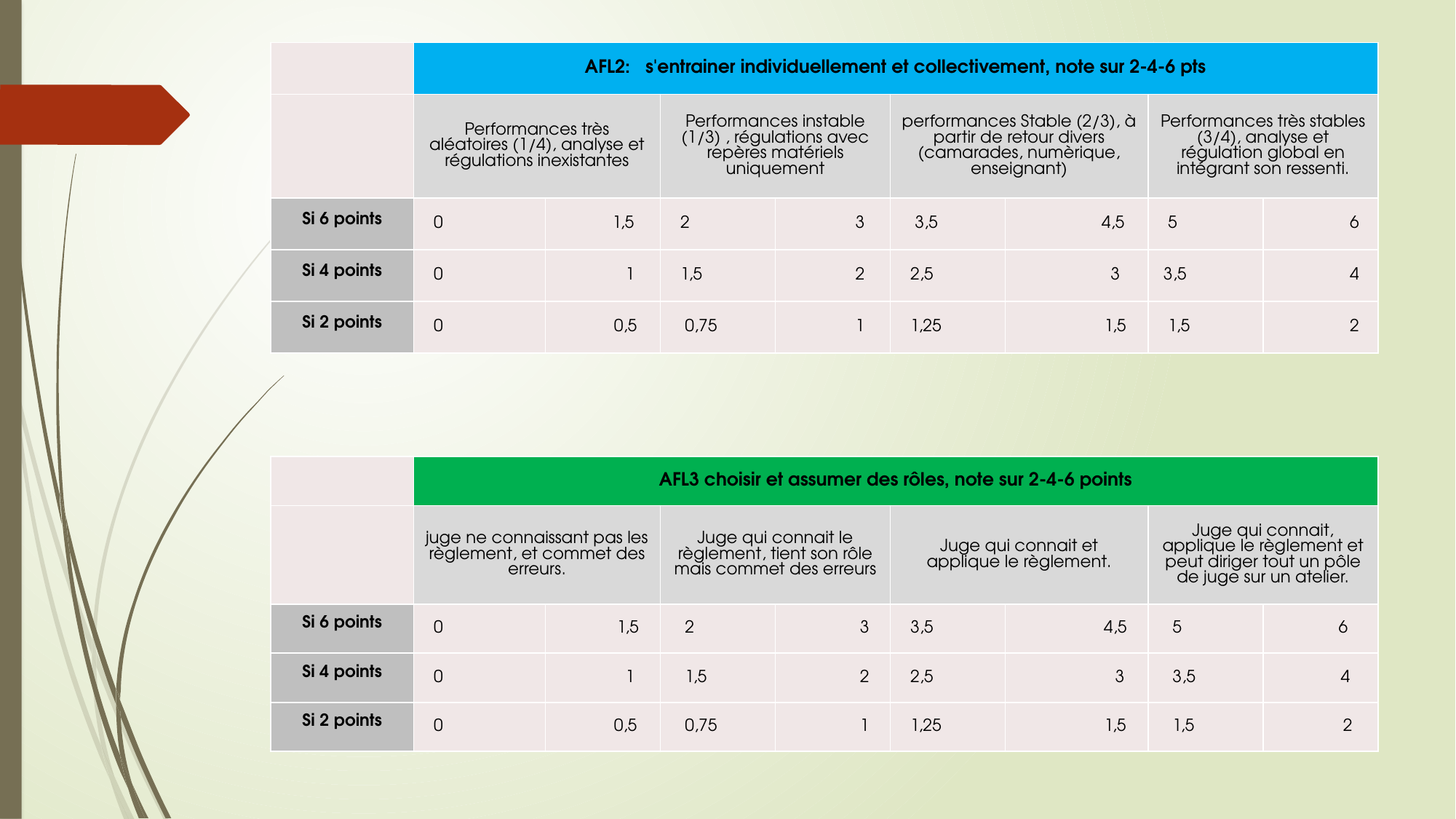

|  | AFL2: s'entrainer individuellement et collectivement, note sur 2-4-6 pts |  |  |  |  |  |  |  |
| --- | --- | --- | --- | --- | --- | --- | --- | --- |
|  | Performances très aléatoires (1/4), analyse et régulations inexistantes |  | Performances instable (1/3) , régulations avec repères matériels uniquement |  | performances Stable (2/3), à partir de retour divers (camarades, numèrique, enseignant) |  | Performances très stables (3/4), analyse et régulation global en intégrant son ressenti. |  |
| Si 6 points | 0 | 1,5 | 2 | 3 | 3,5 | 4,5 | 5 | 6 |
| Si 4 points | 0 | 1 | 1,5 | 2 | 2,5 | 3 | 3,5 | 4 |
| Si 2 points | 0 | 0,5 | 0,75 | 1 | 1,25 | 1,5 | 1,5 | 2 |
|  | AFL3 choisir et assumer des rôles, note sur 2-4-6 points |  |  |  |  |  |  |  |
| --- | --- | --- | --- | --- | --- | --- | --- | --- |
|  | juge ne connaissant pas les règlement, et commet des erreurs. |  | Juge qui connait le règlement, tient son rôle mais commet des erreurs |  | Juge qui connait et applique le règlement. |  | Juge qui connait, applique le règlement et peut diriger tout un pôle de juge sur un atelier. |  |
| Si 6 points | 0 | 1,5 | 2 | 3 | 3,5 | 4,5 | 5 | 6 |
| Si 4 points | 0 | 1 | 1,5 | 2 | 2,5 | 3 | 3,5 | 4 |
| Si 2 points | 0 | 0,5 | 0,75 | 1 | 1,25 | 1,5 | 1,5 | 2 |